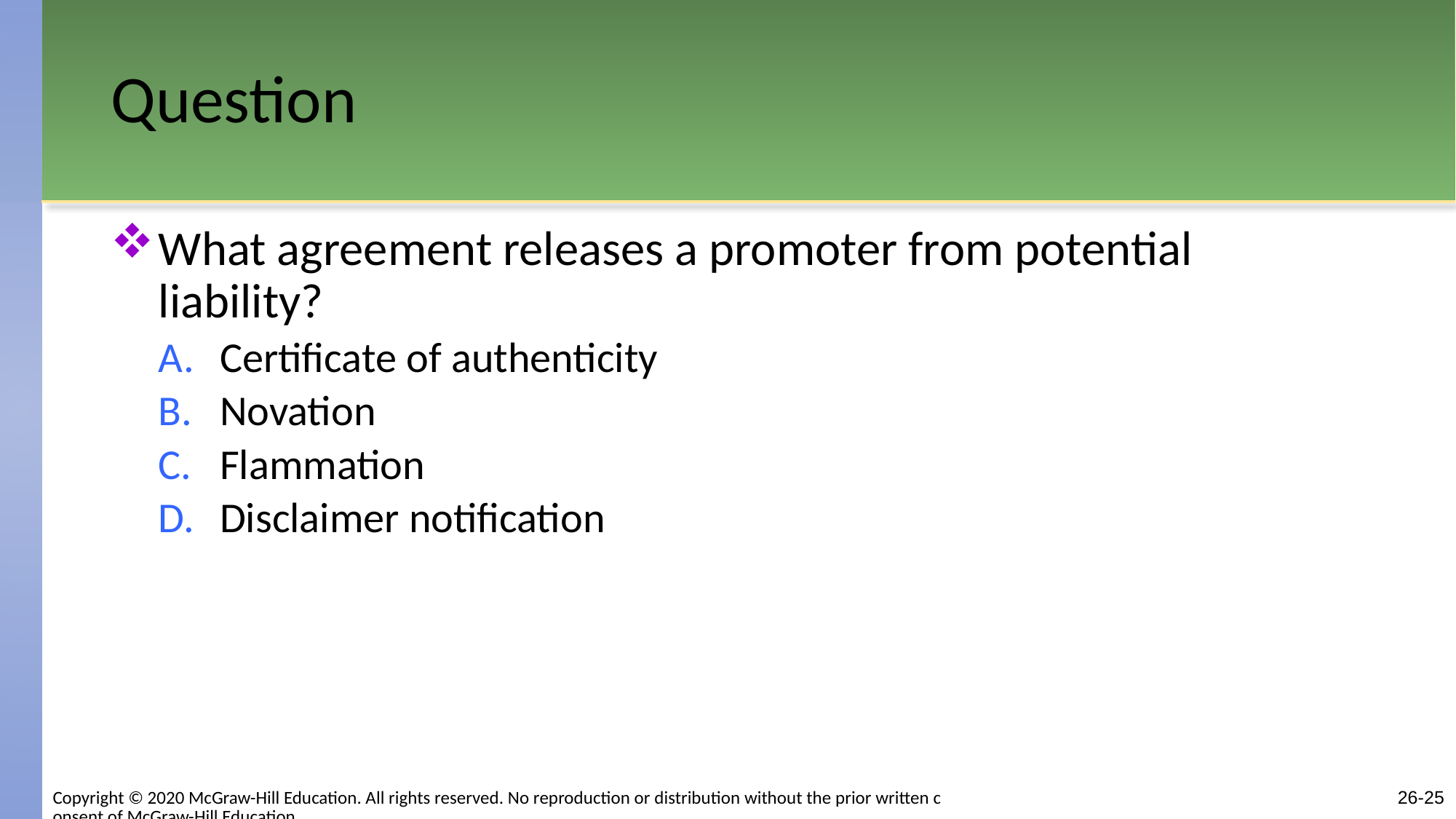

# Question
What agreement releases a promoter from potential liability?
Certificate of authenticity
Novation
Flammation
Disclaimer notification
Copyright © 2020 McGraw-Hill Education. All rights reserved. No reproduction or distribution without the prior written consent of McGraw-Hill Education.
26-25